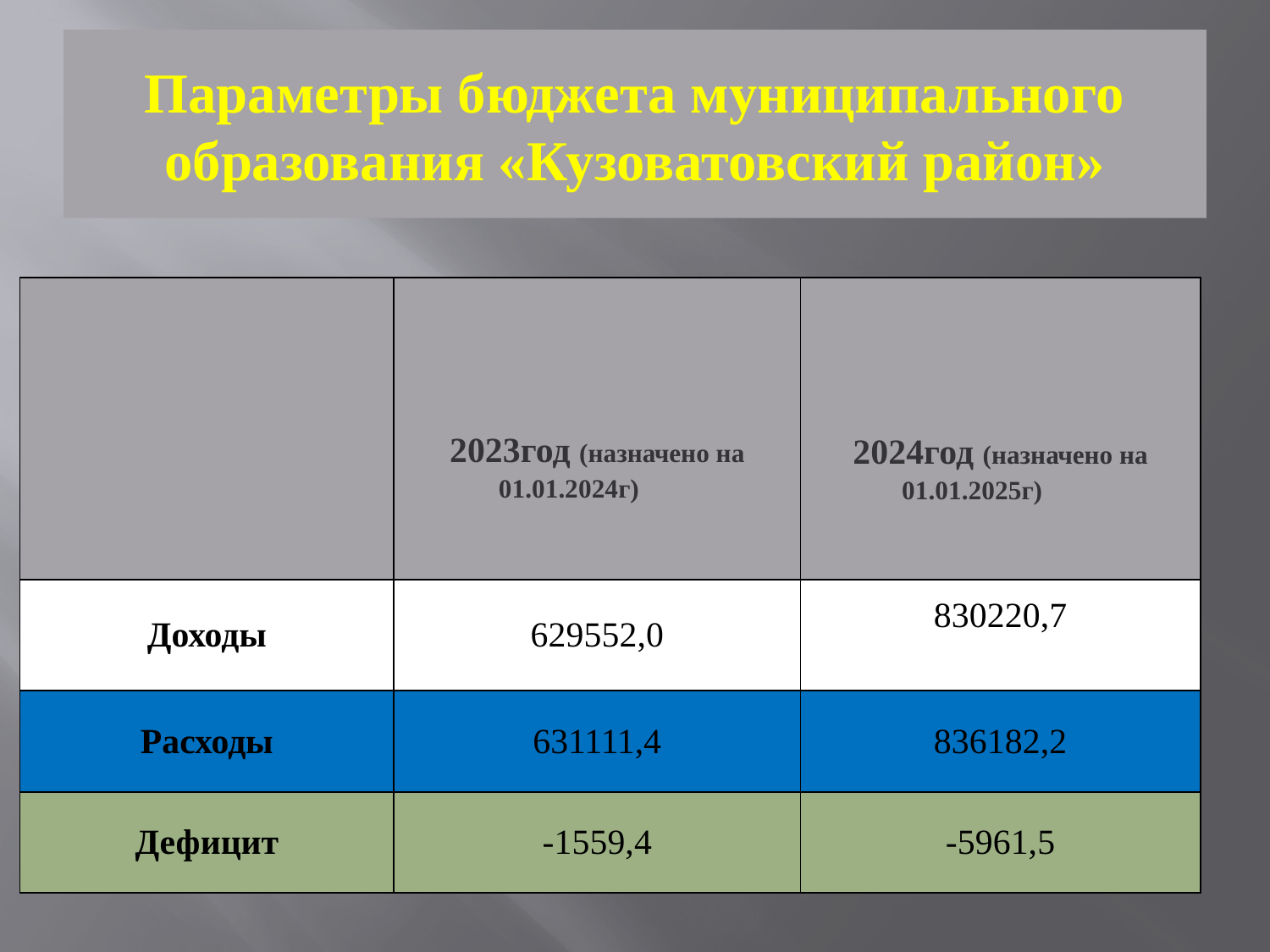

# Параметры бюджета муниципального образования «Кузоватовский район»
|  | 2023год (назначено на 01.01.2024г) | 2024год (назначено на 01.01.2025г) |
| --- | --- | --- |
| Доходы | 629552,0 | 830220,7 |
| Расходы | 631111,4 | 836182,2 |
| Дефицит | -1559,4 | -5961,5 |